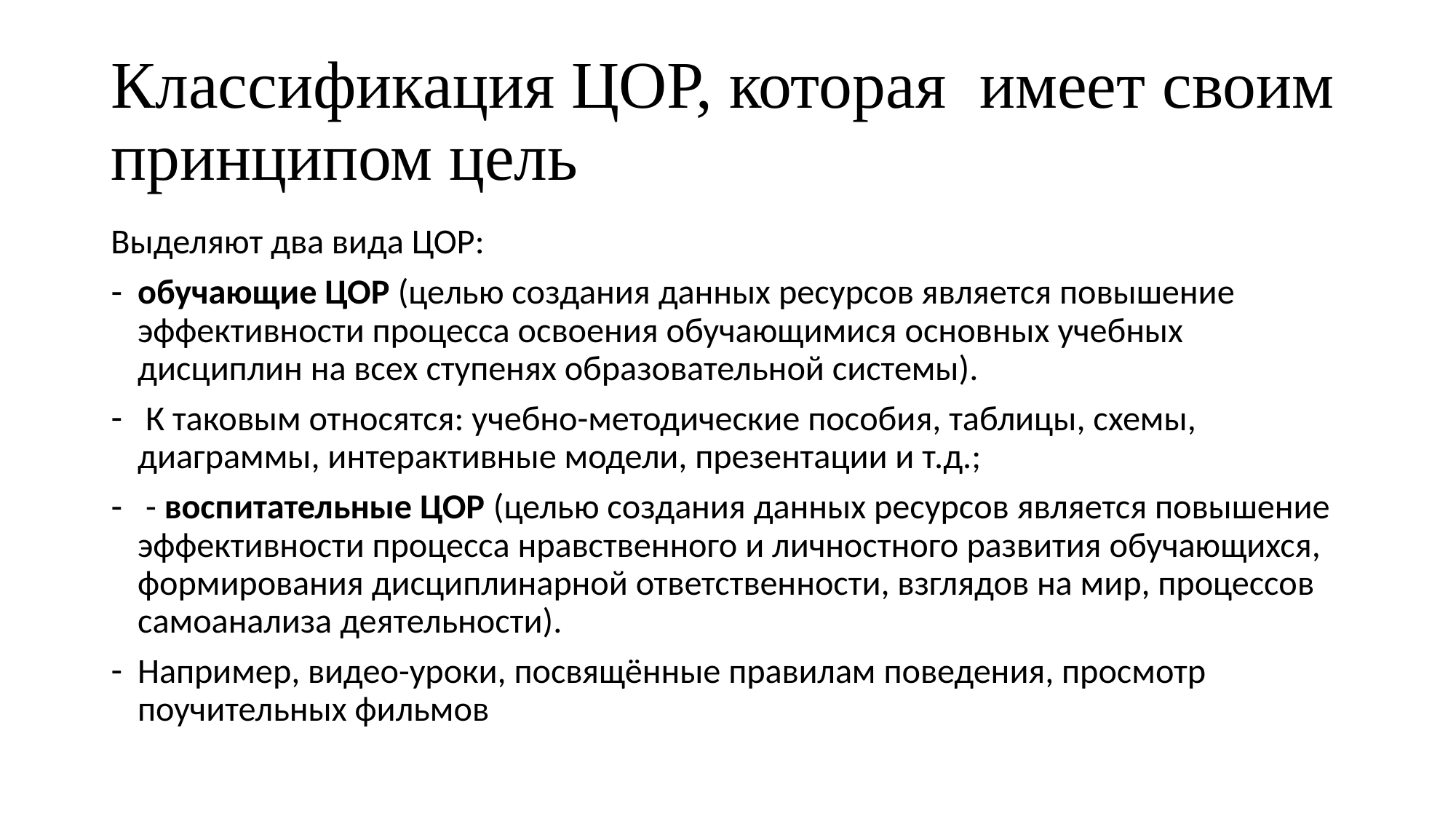

# Классификация ЦОР, которая  имеет своим принципом цель
Выделяют два вида ЦОР:
обучающие ЦОР (целью создания данных ресурсов является повышение эффективности процесса освоения обучающимися основных учебных дисциплин на всех ступенях образовательной системы).
 К таковым относятся: учебно-методические пособия, таблицы, схемы, диаграммы, интерактивные модели, презентации и т.д.;
 - воспитательные ЦОР (целью создания данных ресурсов является повышение эффективности процесса нравственного и личностного развития обучающихся, формирования дисциплинарной ответственности, взглядов на мир, процессов самоанализа деятельности).
Например, видео-уроки, посвящённые правилам поведения, просмотр поучительных фильмов